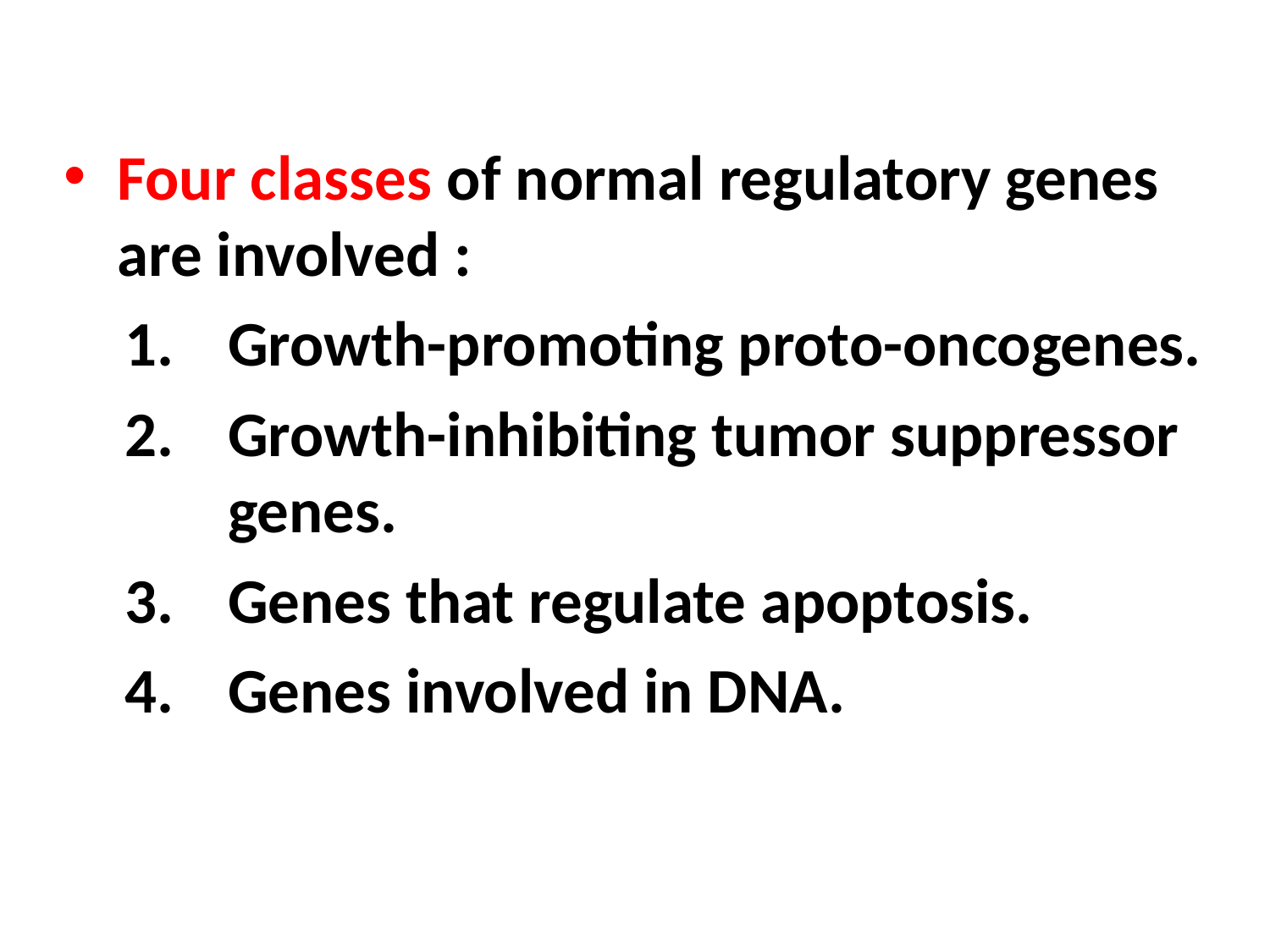

Four classes of normal regulatory genes are involved :
Growth-promoting proto-oncogenes.
Growth-inhibiting tumor suppressor genes.
Genes that regulate apoptosis.
Genes involved in DNA.